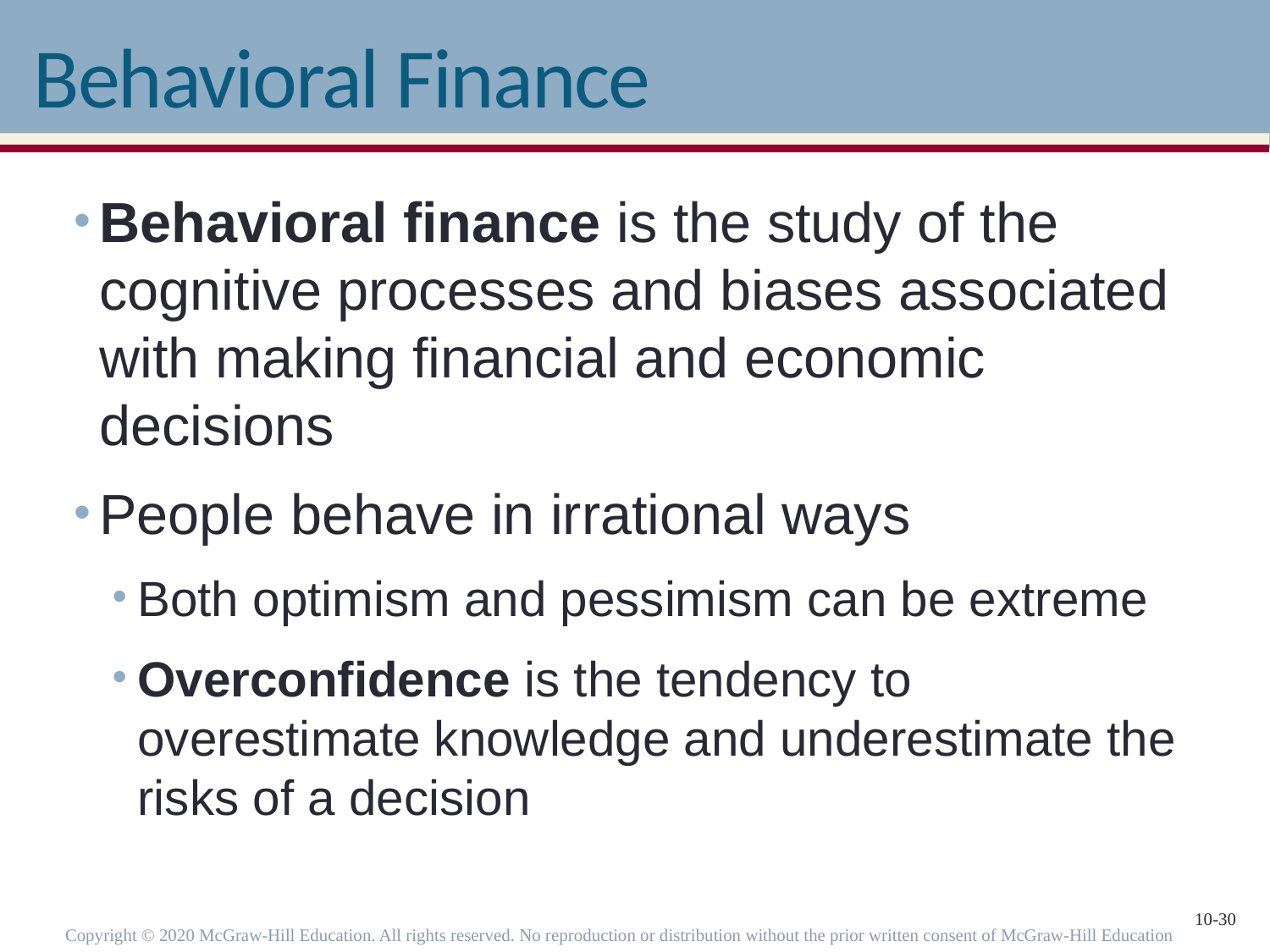

# Behavioral Finance
Behavioral finance is the study of the cognitive processes and biases associated with making financial and economic decisions
People behave in irrational ways
Both optimism and pessimism can be extreme
Overconfidence is the tendency to overestimate knowledge and underestimate the risks of a decision
Copyright © 2020 McGraw-Hill Education. All rights reserved. No reproduction or distribution without the prior written consent of McGraw-Hill Education